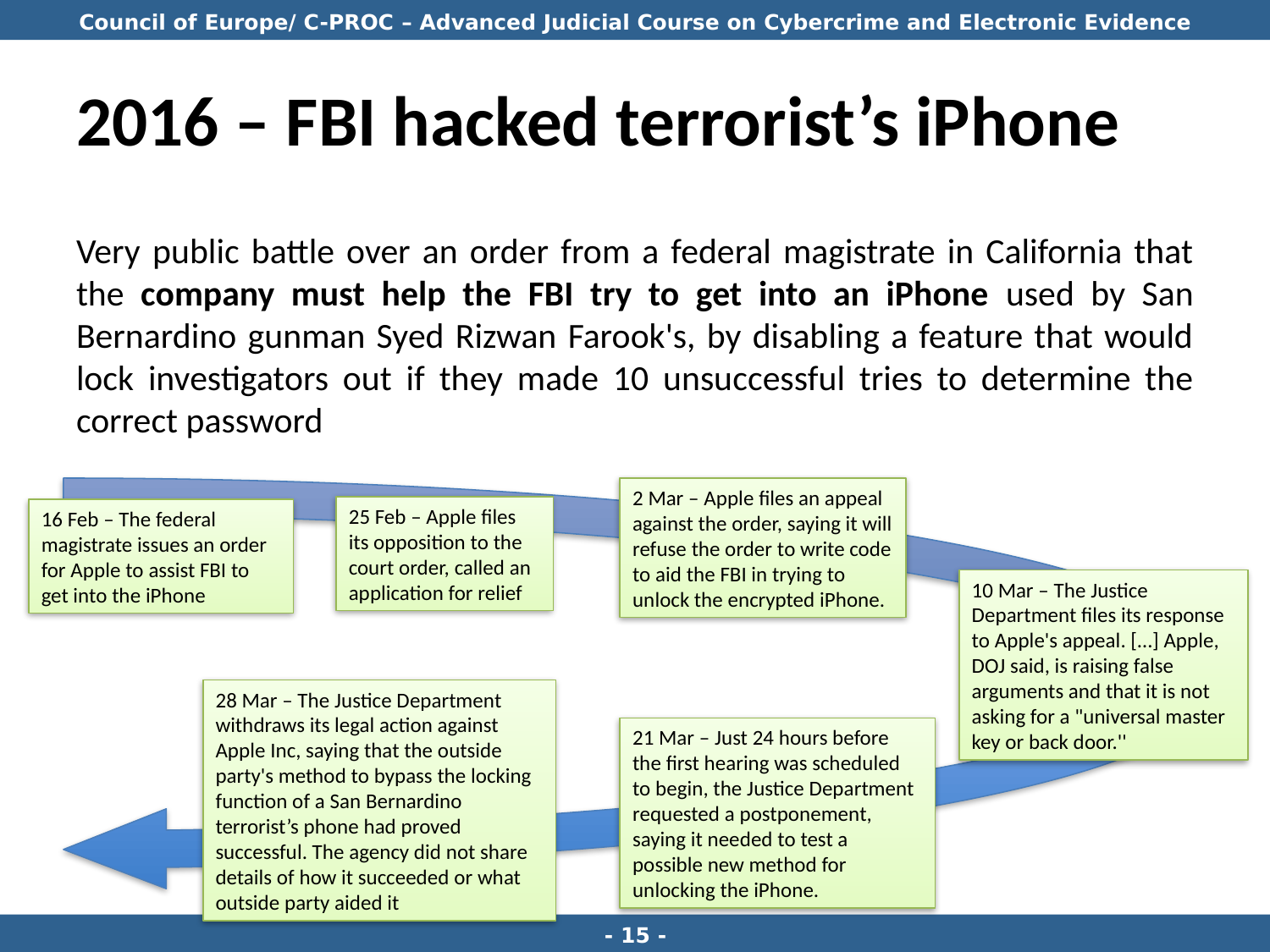

# 2016 – FBI hacked terrorist’s iPhone
Very public battle over an order from a federal magistrate in California that the company must help the FBI try to get into an iPhone used by San Bernardino gunman Syed Rizwan Farook's, by disabling a feature that would lock investigators out if they made 10 unsuccessful tries to determine the correct password

2 Mar – Apple files an appeal against the order, saying it will refuse the order to write code to aid the FBI in trying to unlock the encrypted iPhone.
25 Feb – Apple files its opposition to the court order, called an application for relief
16 Feb – The federal magistrate issues an order for Apple to assist FBI to get into the iPhone
10 Mar – The Justice Department files its response to Apple's appeal. […] Apple, DOJ said, is raising false arguments and that it is not asking for a "universal master key or back door.''
28 Mar – The Justice Department withdraws its legal action against Apple Inc, saying that the outside party's method to bypass the locking function of a San Bernardino terrorist’s phone had proved successful. The agency did not share details of how it succeeded or what outside party aided it
21 Mar – Just 24 hours before the first hearing was scheduled to begin, the Justice Department requested a postponement, saying it needed to test a possible new method for unlocking the iPhone.